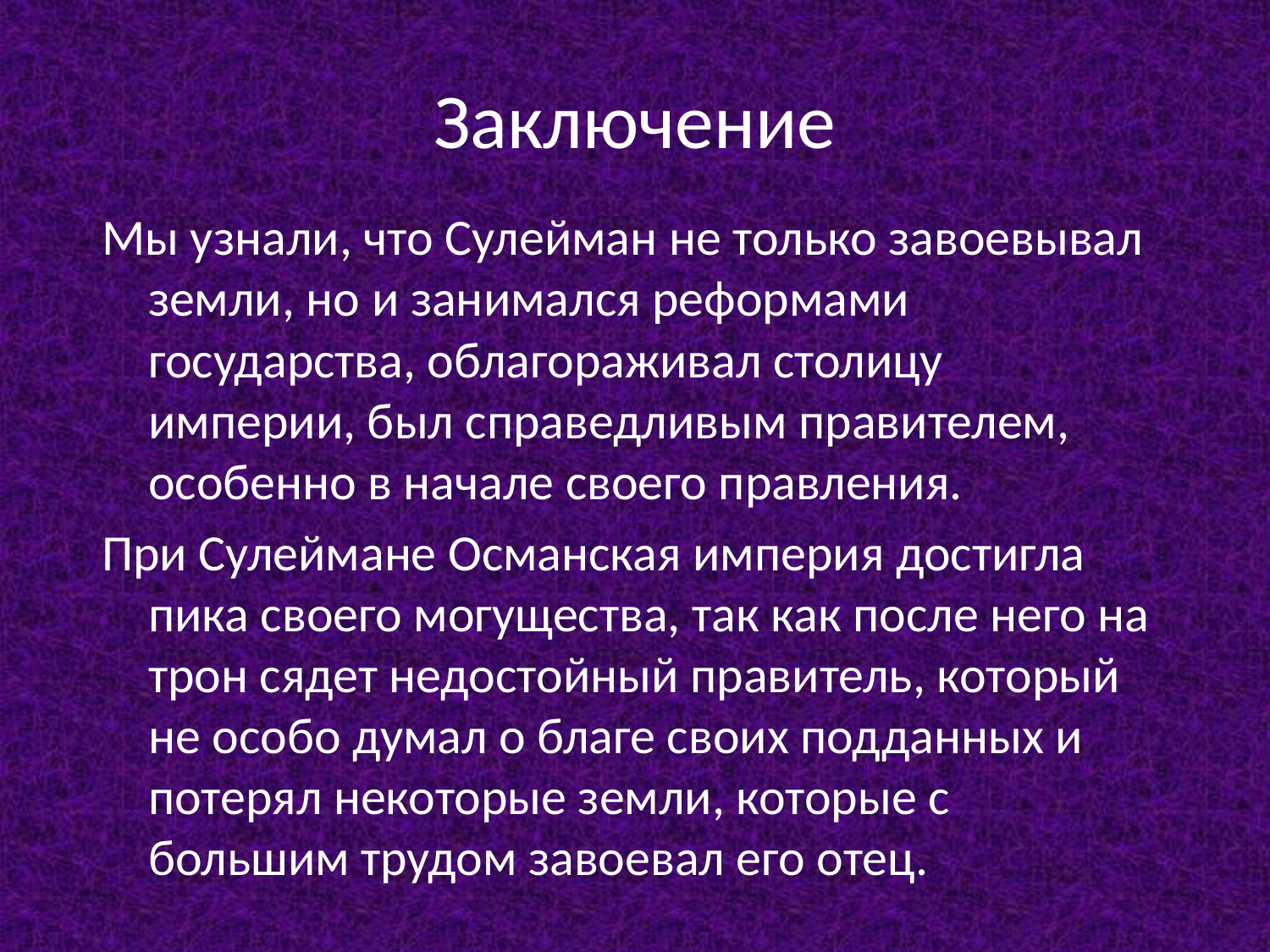

# Заключение
Мы узнали, что Сулейман не только завоевывал земли, но и занимался реформами государства, облагораживал столицу империи, был справедливым правителем, особенно в начале своего правления.
При Сулеймане Османская империя достигла пика своего могущества, так как после него на трон сядет недостойный правитель, который не особо думал о благе своих подданных и потерял некоторые земли, которые с большим трудом завоевал его отец.